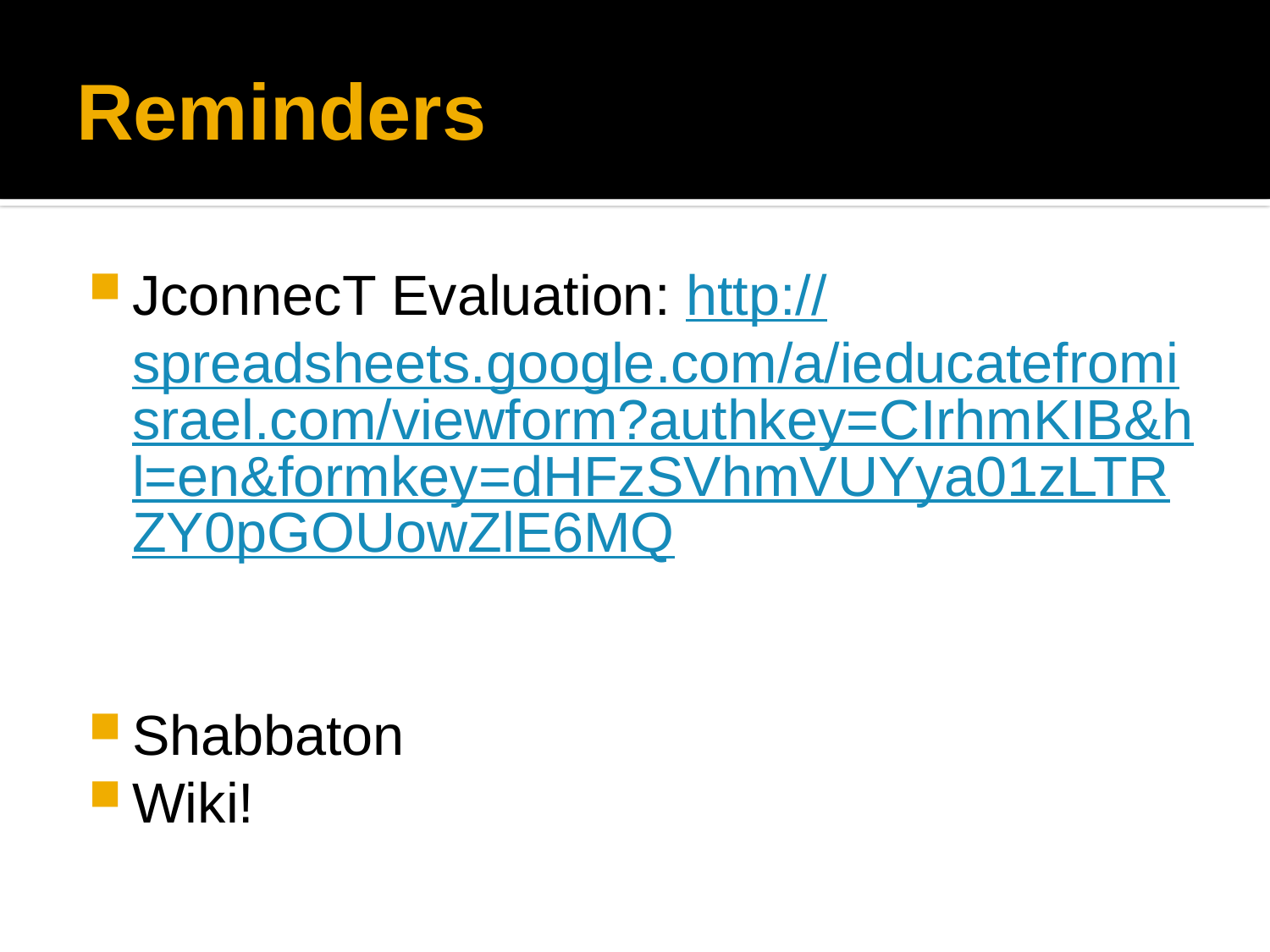

# Reminders
JconnecT Evaluation: http://spreadsheets.google.com/a/ieducatefromisrael.com/viewform?authkey=CIrhmKIB&hl=en&formkey=dHFzSVhmVUYya01zLTRZY0pGOUowZlE6MQ

Shabbaton
Wiki!